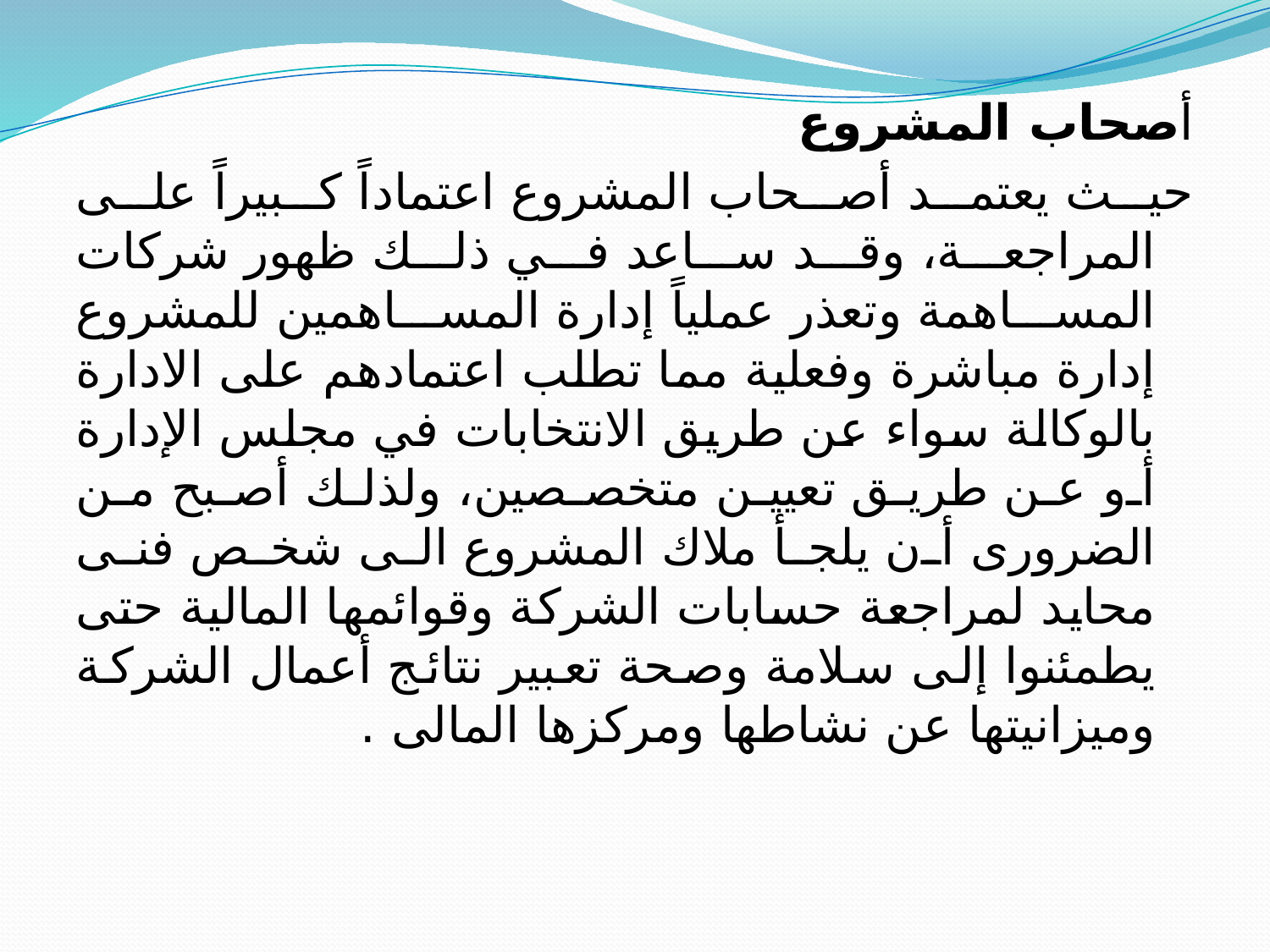

أصحاب المشروع
	حيث يعتمد أصحاب المشروع اعتماداً كبيراً على المراجعة، وقد ساعد في ذلك ظهور شركات المساهمة وتعذر عملياً إدارة المساهمين للمشروع إدارة مباشرة وفعلية مما تطلب اعتمادهم على الادارة بالوكالة سواء عن طريق الانتخابات في مجلس الإدارة أو عن طريق تعيين متخصصين، ولذلك أصبح من الضرورى أن يلجأ ملاك المشروع الى شخص فنى محايد لمراجعة حسابات الشركة وقوائمها المالية حتى يطمئنوا إلى سلامة وصحة تعبير نتائج أعمال الشركة وميزانيتها عن نشاطها ومركزها المالى .